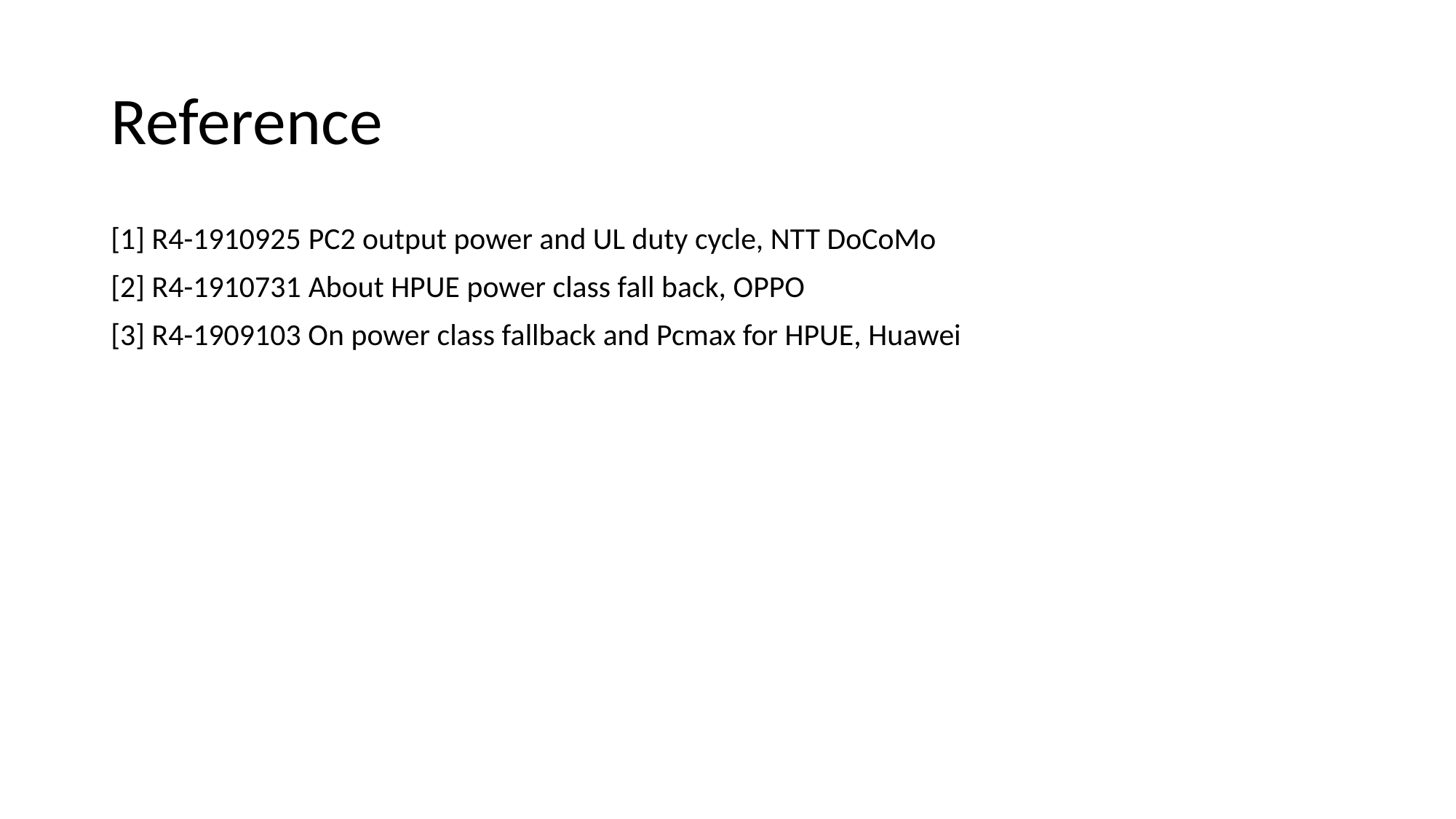

# Reference
[1] R4-1910925 PC2 output power and UL duty cycle, NTT DoCoMo
[2] R4-1910731 About HPUE power class fall back, OPPO
[3] R4-1909103 On power class fallback and Pcmax for HPUE, Huawei